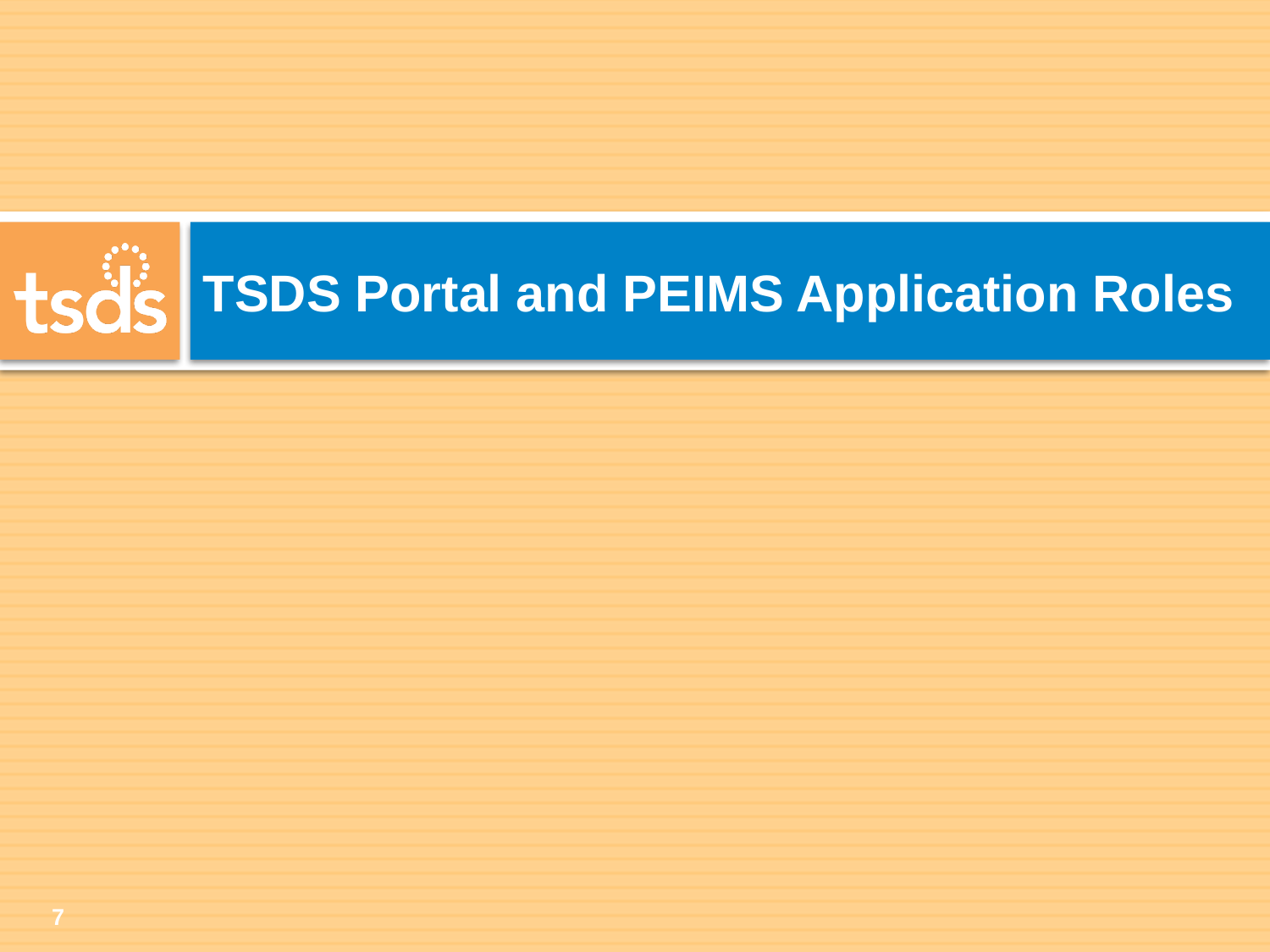

# TSDS Portal and PEIMS Application Roles
7